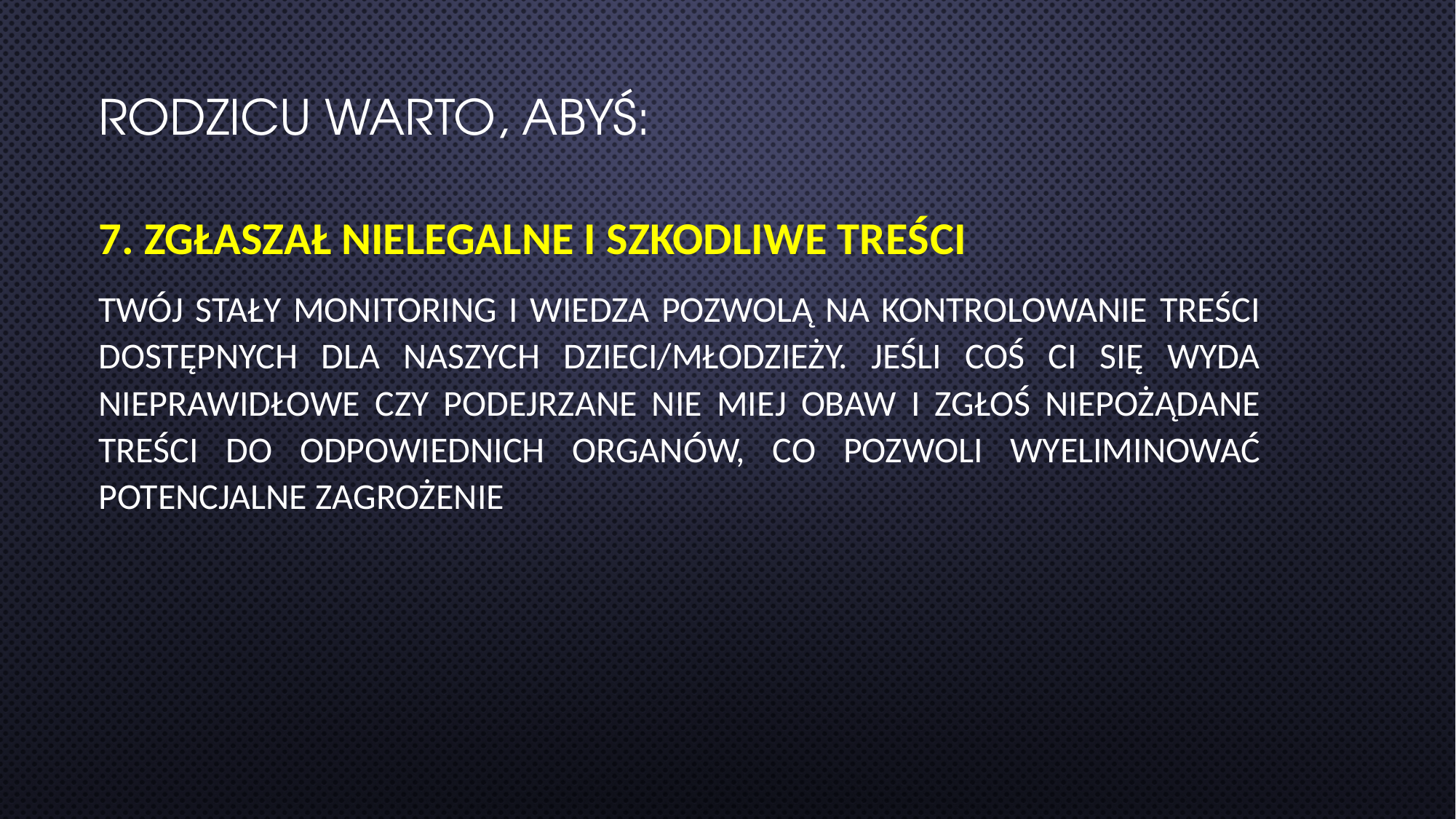

# Rodzicu warto, abyś:
7. Zgłaszał nielegalne i szkodliwe treści
Twój stały monitoring i wiedza pozwolą na kontrolowanie treści dostępnych dla naszych dzieci/młodzieży. Jeśli coś ci się wyda nieprawidłowe czy podejrzane nie miej obaw i Zgłoś niepożądane treści do odpowiednich organów, co pozwoli wyeliminować potencjalne zagrożenie